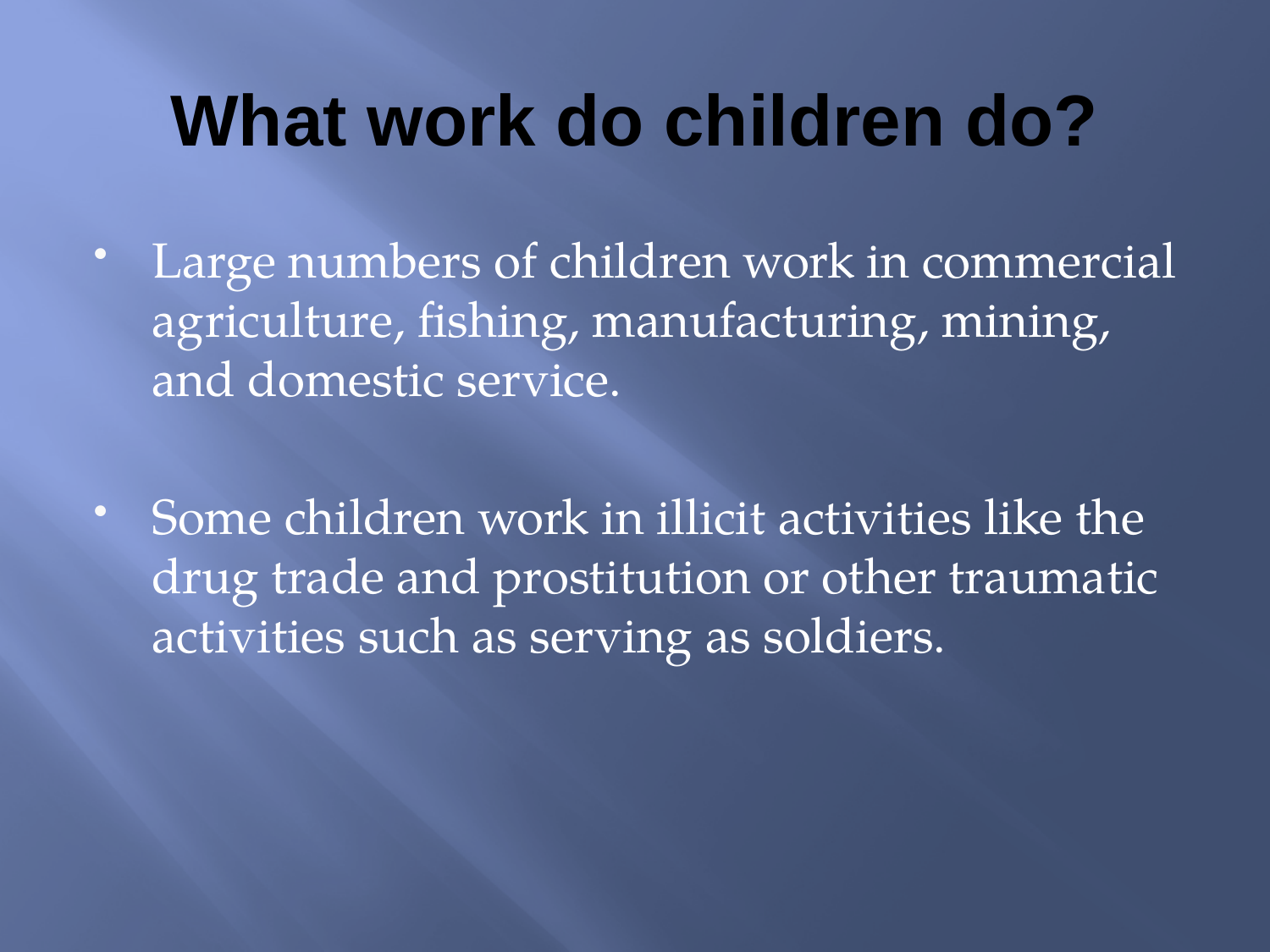

# What work do children do?
Large numbers of children work in commercial agriculture, fishing, manufacturing, mining, and domestic service.

Some children work in illicit activities like the drug trade and prostitution or other traumatic activities such as serving as soldiers.